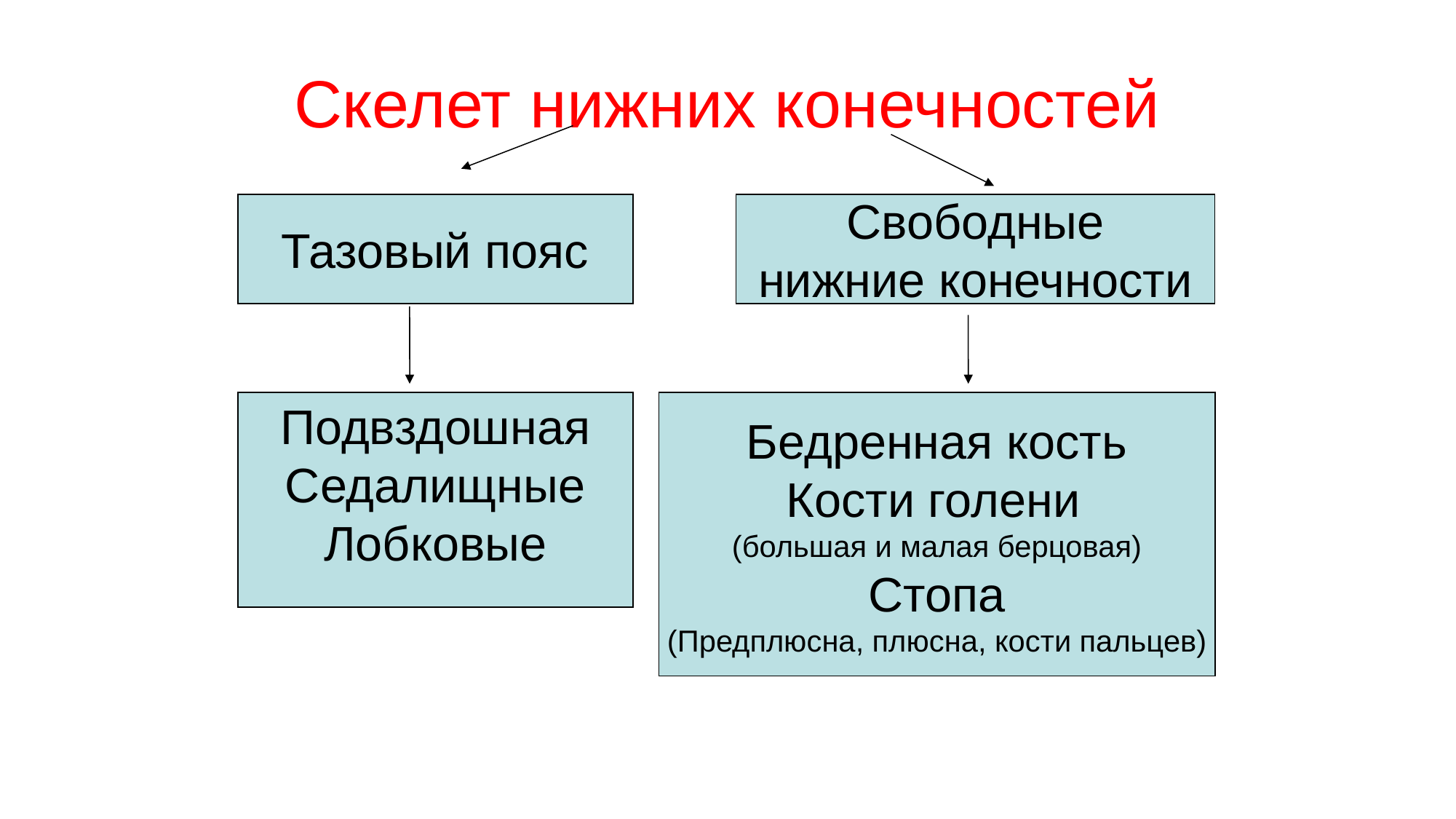

# Скелет нижних конечностей

Тазовый пояс
Свободные
нижние конечности

Подвздошная
Седалищные
Лобковые

Бедренная кость
Кости голени
(большая и малая берцовая)
Стопа
(Предплюсна, плюсна, кости пальцев)